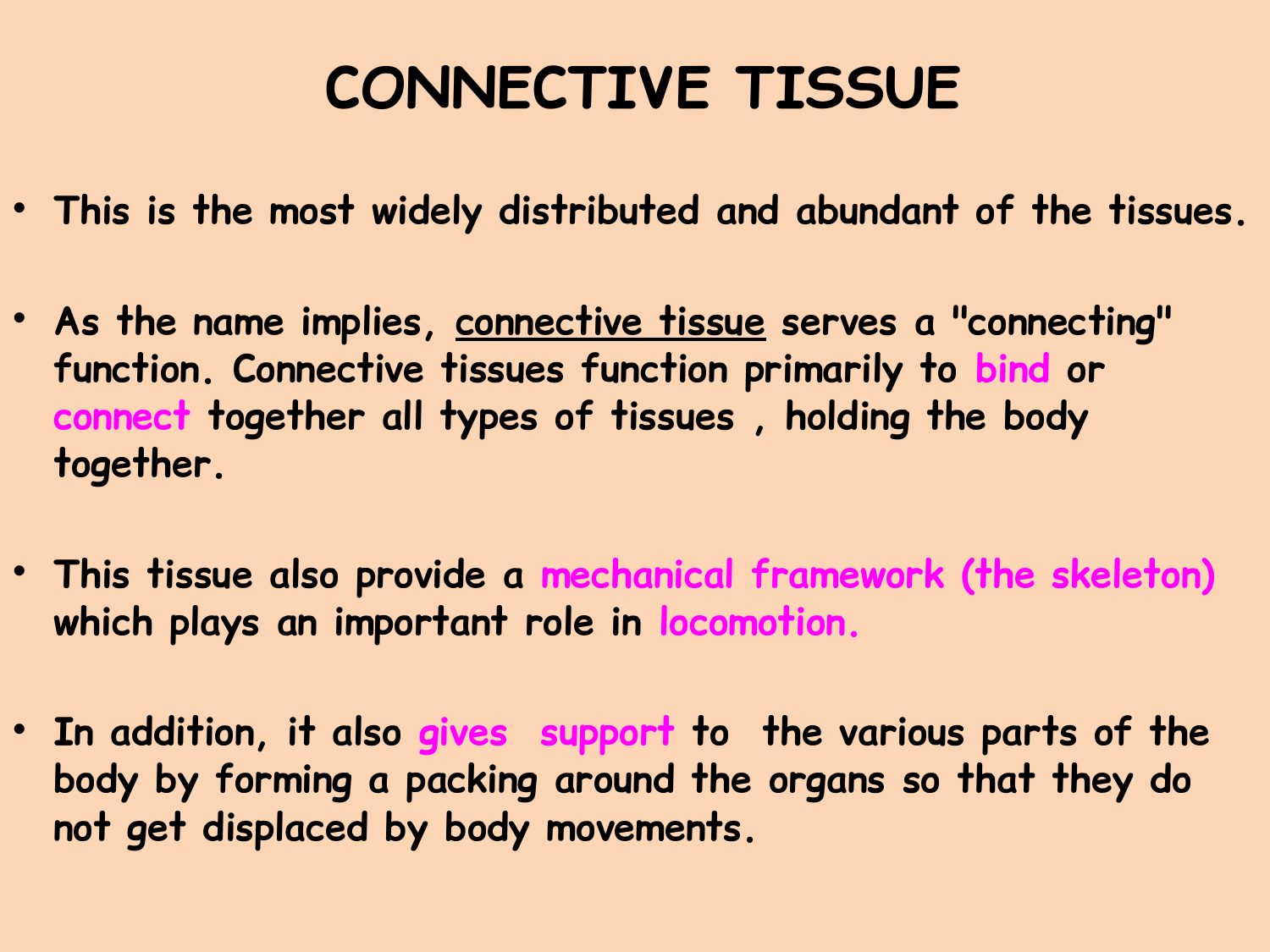

# CONNECTIVE TISSUE
This is the most widely distributed and abundant of the tissues.

As the name implies, connective tissue serves a "connecting" function. Connective tissues function primarily to bind or connect together all types of tissues , holding the body together.

This tissue also provide a mechanical framework (the skeleton) which plays an important role in locomotion.

In addition, it also gives  support to  the various parts of the body by forming a packing around the organs so that they do not get displaced by body movements.